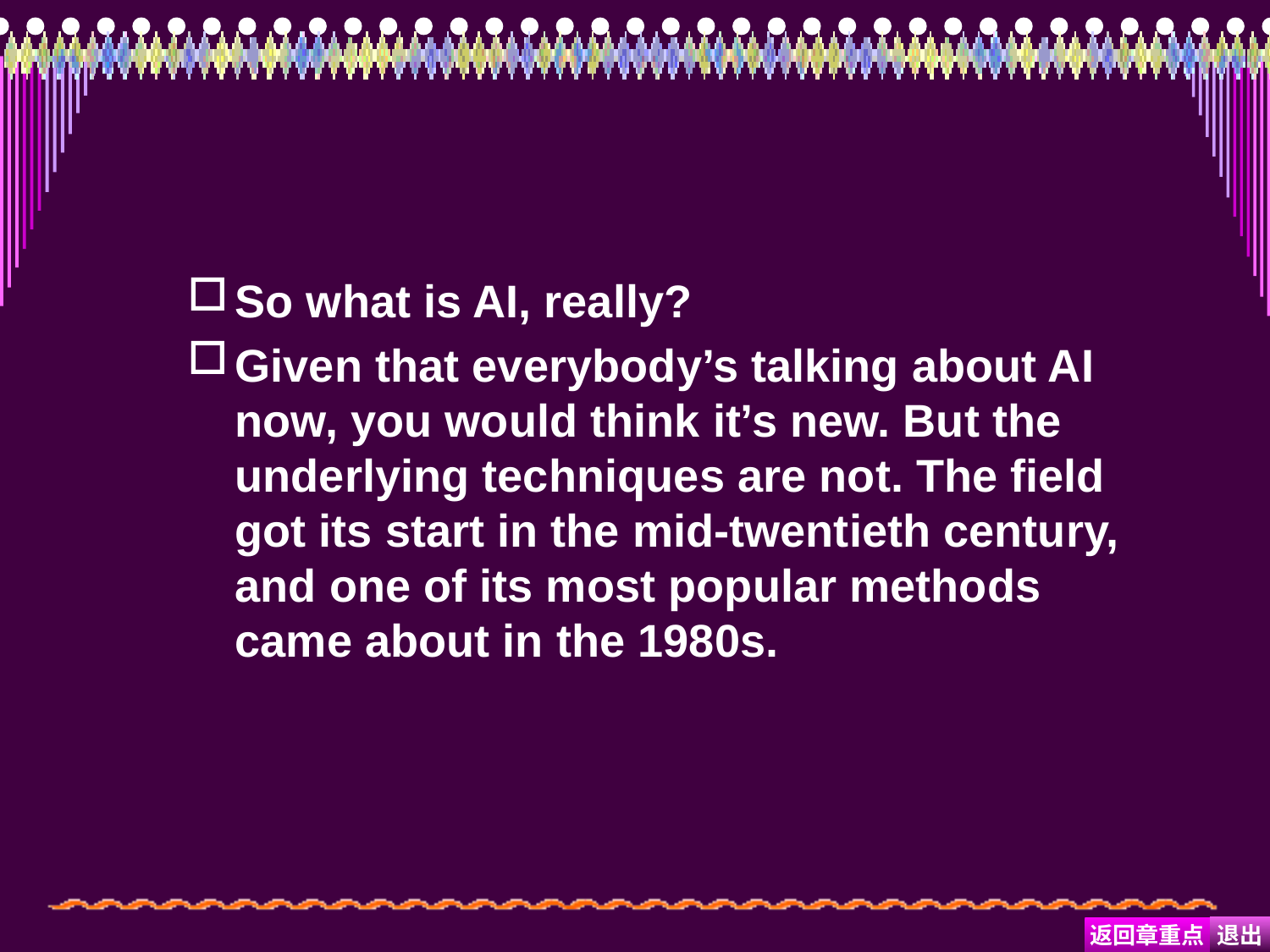

#
So what is AI, really?
Given that everybody’s talking about AI now, you would think it’s new. But the underlying techniques are not. The field got its start in the mid-twentieth century, and one of its most popular methods came about in the 1980s.